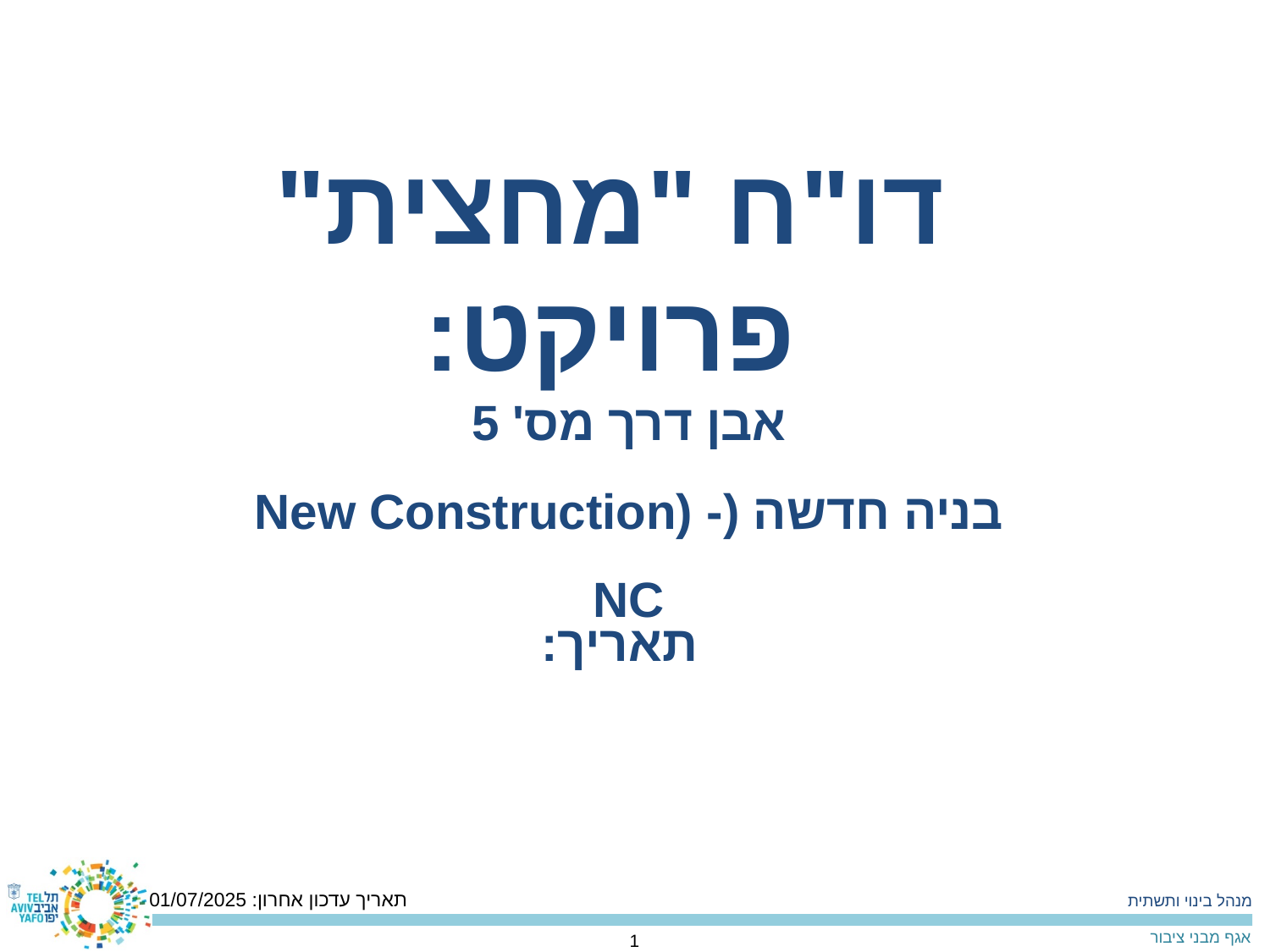

דו"ח "מחצית" פרויקט:
אבן דרך מס' 5
בניה חדשה New Construction) -) NC
תאריך:
תאריך עדכון אחרון: 01/07/2025